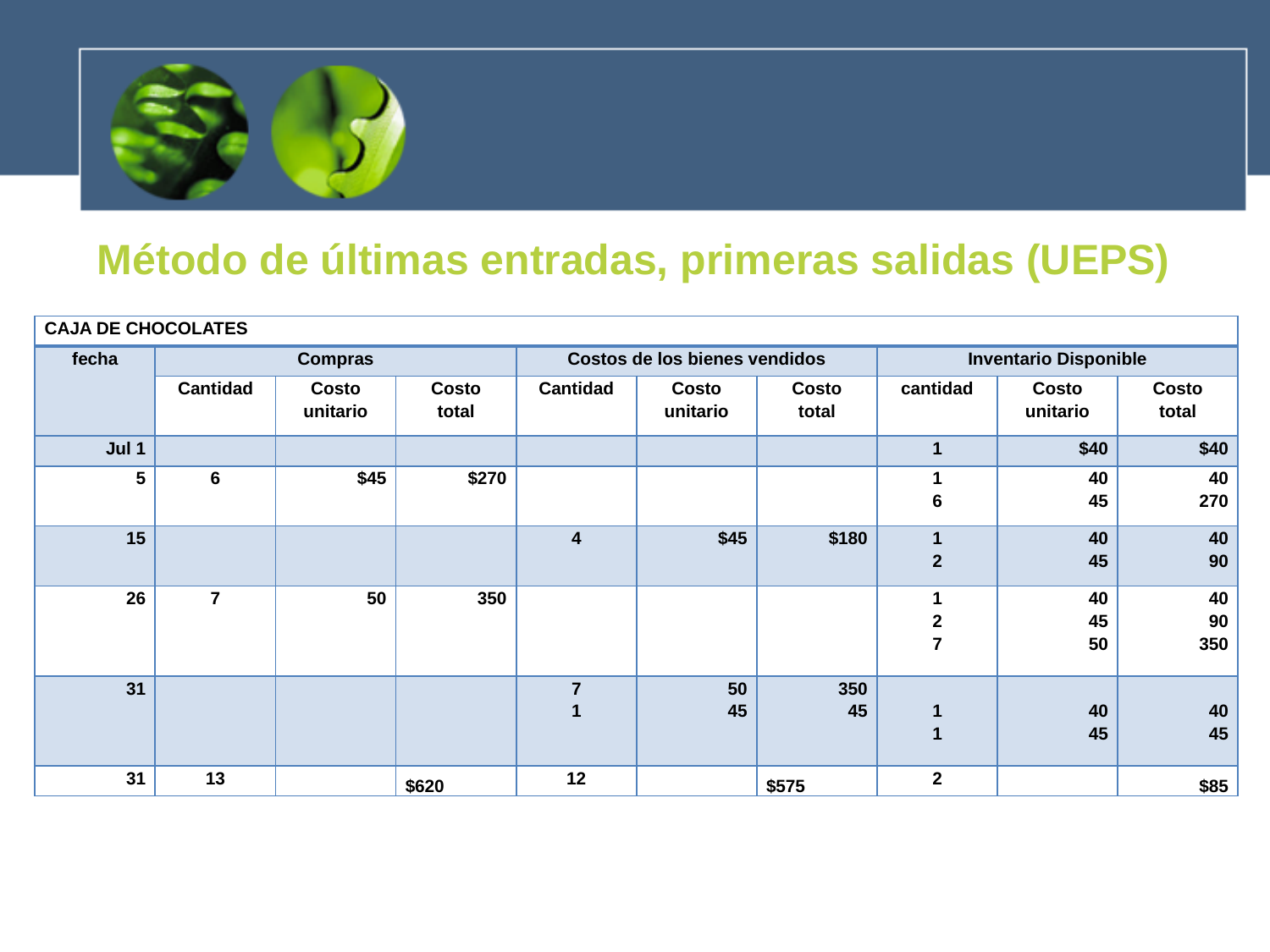

Método de últimas entradas, primeras salidas (UEPS)
| CAJA DE CHOCOLATES |  |  |  |  |  |  |  |  |  |
| --- | --- | --- | --- | --- | --- | --- | --- | --- | --- |
| fecha | Compras |  |  | Costos de los bienes vendidos |  |  | Inventario Disponible |  |  |
|  | Cantidad | Costo unitario | Costo total | Cantidad | Costo unitario | Costo total | cantidad | Costo unitario | Costo total |
| Jul 1 |  |  |  |  |  |  | 1 | $40 | $40 |
| 5 | 6 | $45 | $270 |  |  |  | 1 6 | 40 45 | 40 270 |
| 15 |  |  |  | 4 | $45 | $180 | 1 2 | 40 45 | 40 90 |
| 26 | 7 | 50 | 350 |  |  |  | 1 2 7 | 40 45 50 | 40 90 350 |
| 31 |  |  |  | 7 1 | 50 45 | 350 45 | 1 1 | 40 45 | 40 45 |
| 31 | 13 |  | $620 | 12 |  | $575 | 2 |  | $85 |